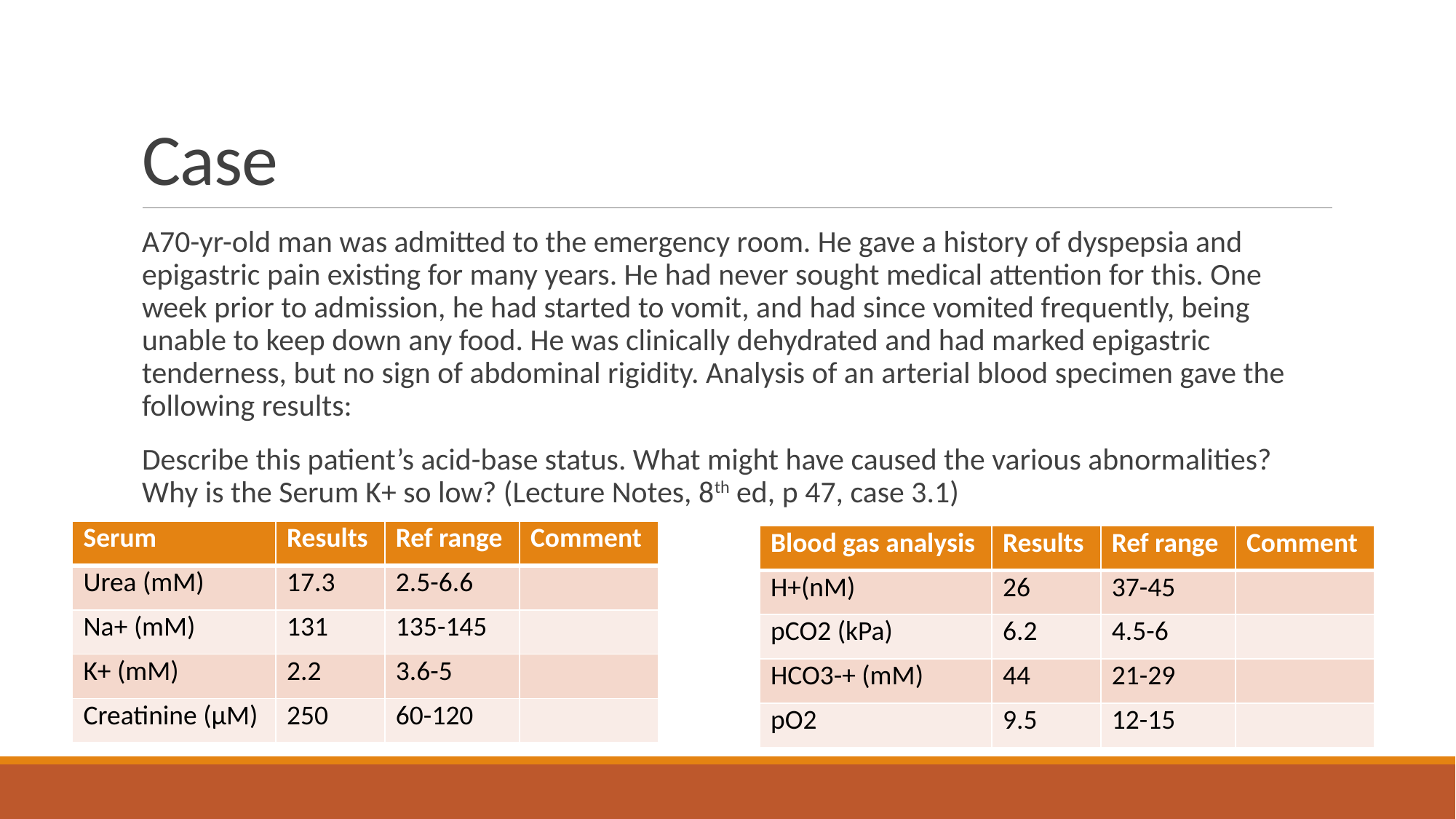

# Case
A70-yr-old man was admitted to the emergency room. He gave a history of dyspepsia and epigastric pain existing for many years. He had never sought medical attention for this. One week prior to admission, he had started to vomit, and had since vomited frequently, being unable to keep down any food. He was clinically dehydrated and had marked epigastric tenderness, but no sign of abdominal rigidity. Analysis of an arterial blood specimen gave the following results:
Describe this patient’s acid-base status. What might have caused the various abnormalities? Why is the Serum K+ so low? (Lecture Notes, 8th ed, p 47, case 3.1)
| Serum | Results | Ref range | Comment |
| --- | --- | --- | --- |
| Urea (mM) | 17.3 | 2.5-6.6 |  |
| Na+ (mM) | 131 | 135-145 |  |
| K+ (mM) | 2.2 | 3.6-5 |  |
| Creatinine (µM) | 250 | 60-120 |  |
| Blood gas analysis | Results | Ref range | Comment |
| --- | --- | --- | --- |
| H+(nM) | 26 | 37-45 |  |
| pCO2 (kPa) | 6.2 | 4.5-6 |  |
| HCO3-+ (mM) | 44 | 21-29 |  |
| pO2 | 9.5 | 12-15 |  |